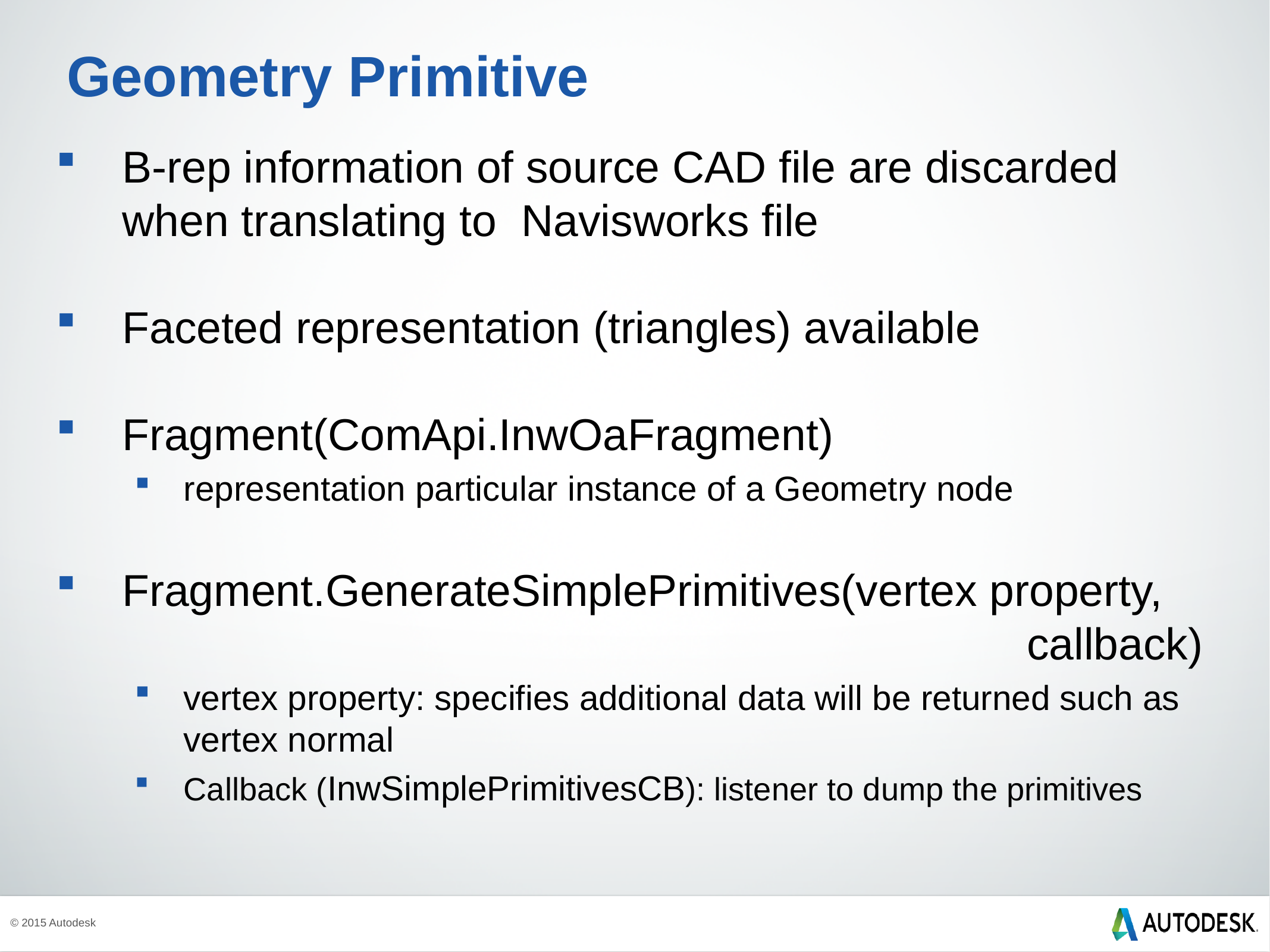

# Geometry Primitive
B-rep information of source CAD file are discarded when translating to  Navisworks file

Faceted representation (triangles) available

Fragment(ComApi.InwOaFragment)
representation particular instance of a Geometry node

Fragment.GenerateSimplePrimitives(vertex property, 											 callback)
vertex property: specifies additional data will be returned such as vertex normal
Callback (InwSimplePrimitivesCB): listener to dump the primitives